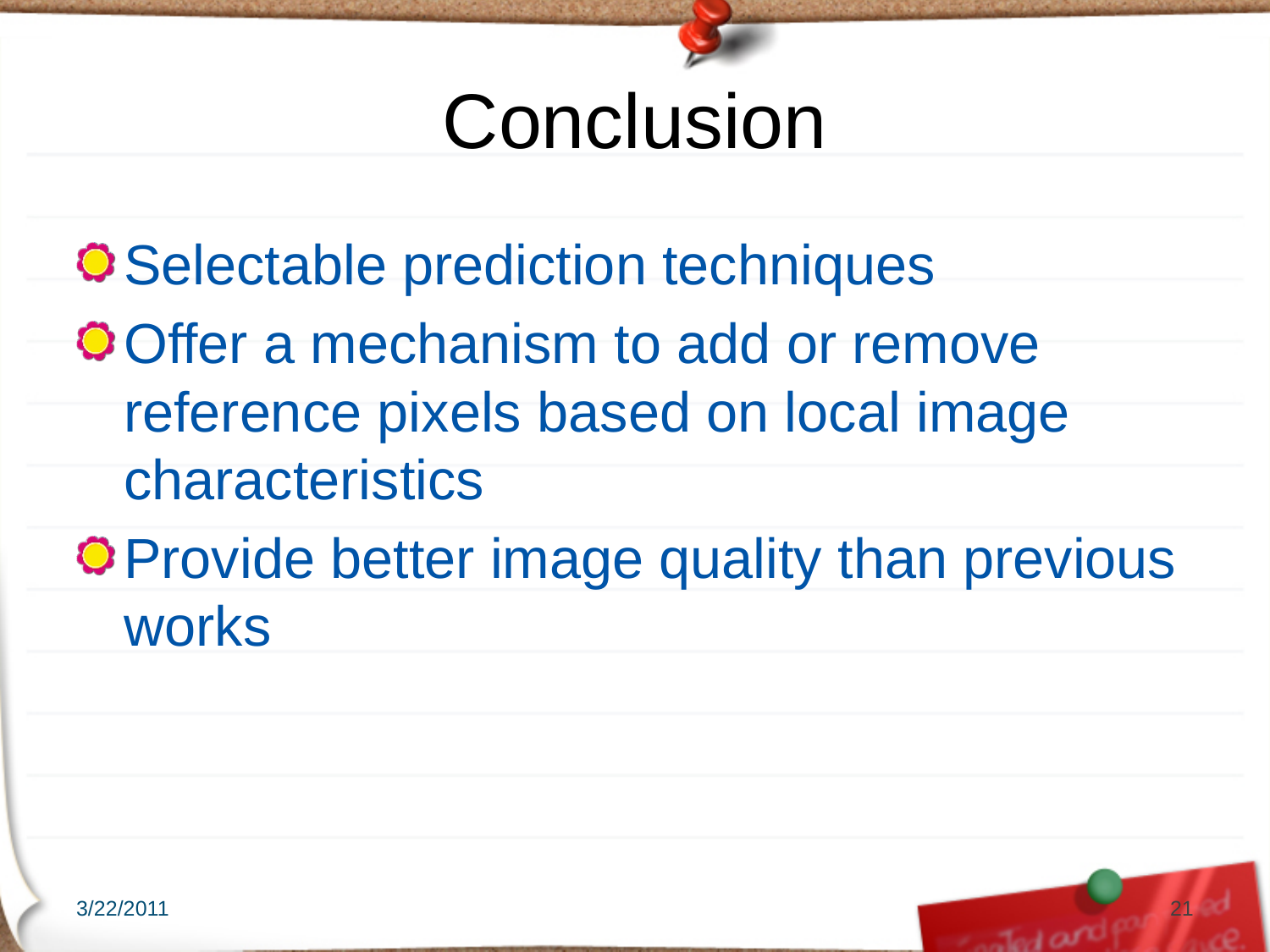

# Conclusion
Selectable prediction techniques
Offer a mechanism to add or remove reference pixels based on local image characteristics
Provide better image quality than previous works
3/22/2011
21